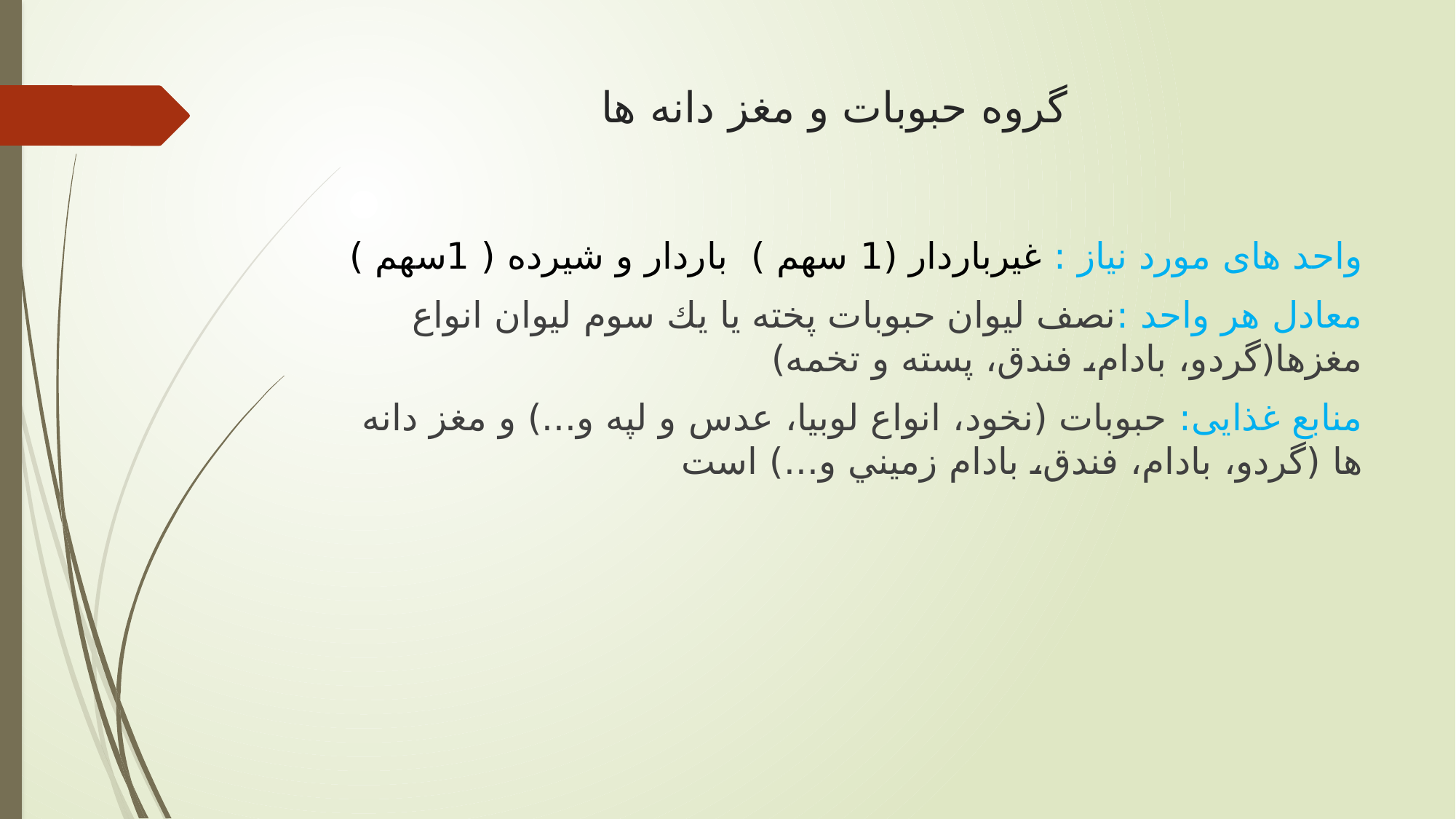

# گروه حبوبات و مغز دانه ها
واحد های مورد نیاز : غیرباردار (1 سهم )  باردار و شیرده ( 1سهم )
معادل هر واحد :نصف لیوان حبوبات پخته يا يك سوم لیوان انواع مغزها(گردو، بادام، فندق، پسته و تخمه)
منابع غذایی: حبوبات (نخود، انواع لوبیا، عدس و لپه و...) و مغز دانه ها (گردو، بادام، فندق، بادام زمیني و...) است